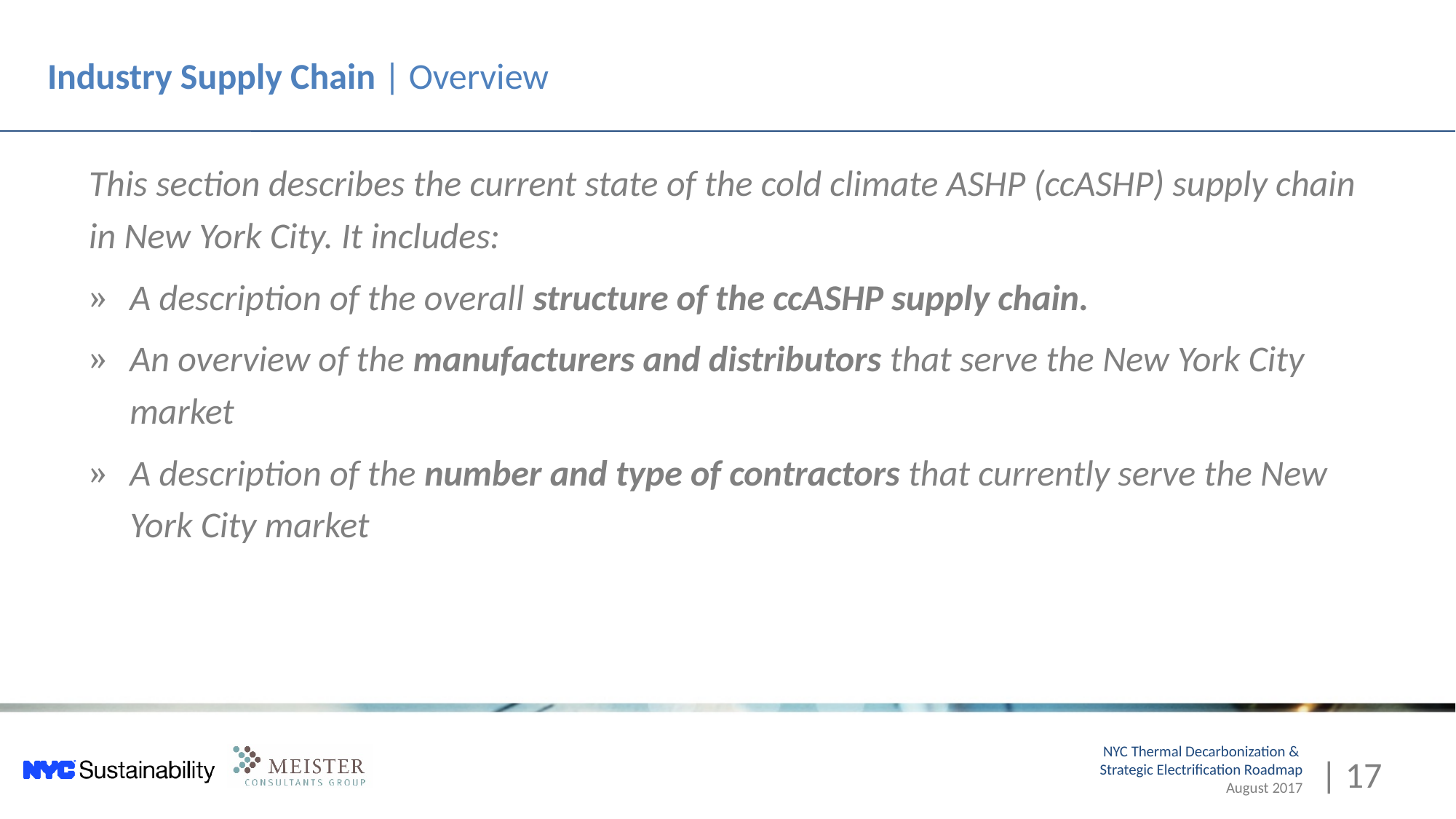

# Industry Supply Chain | Overview
This section describes the current state of the cold climate ASHP (ccASHP) supply chain in New York City. It includes:
A description of the overall structure of the ccASHP supply chain.
An overview of the manufacturers and distributors that serve the New York City market
A description of the number and type of contractors that currently serve the New York City market